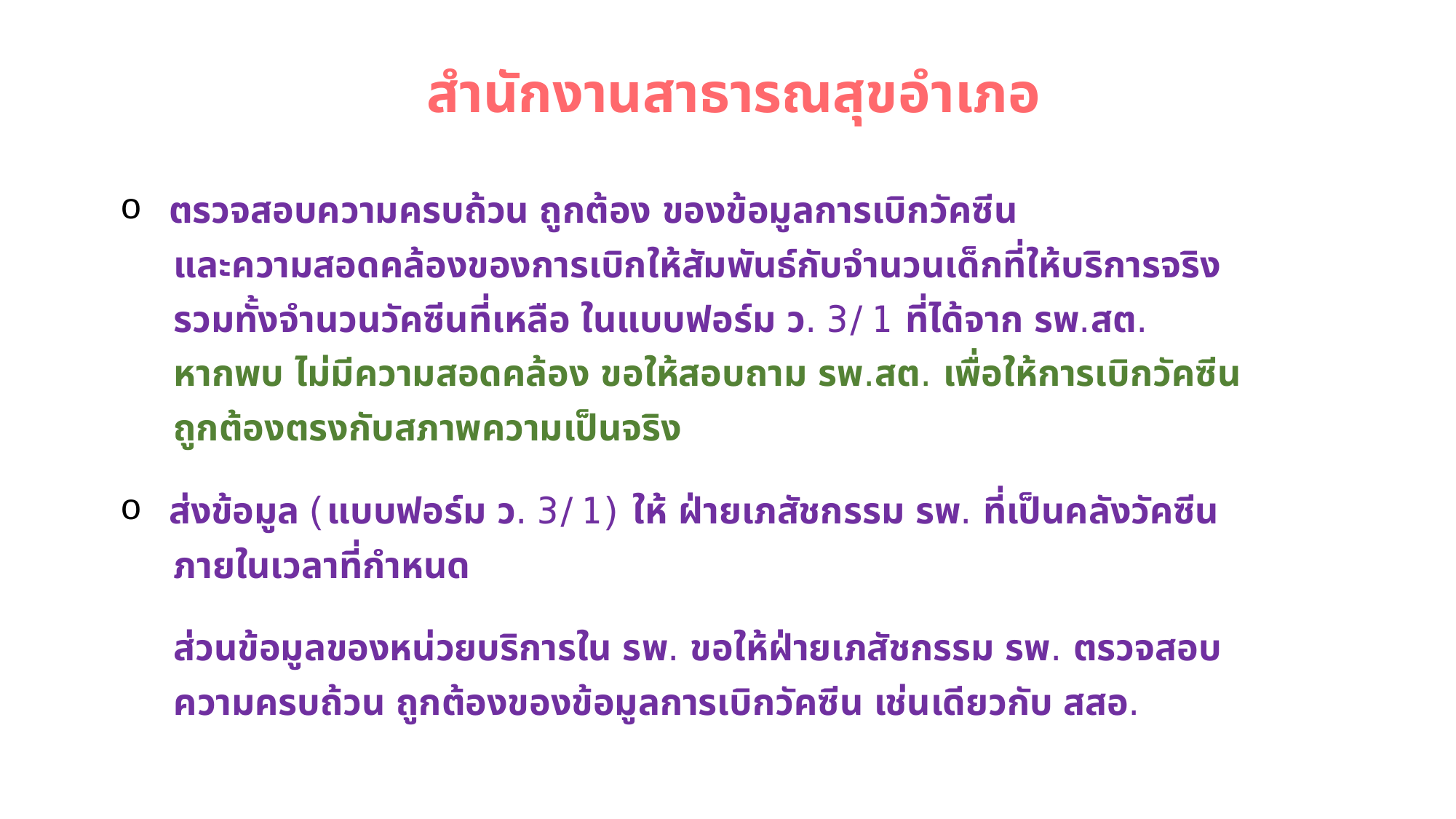

# สำนักงานสาธารณสุขอำเภอ
  ตรวจสอบความครบถ้วน ถูกต้อง ของข้อมูลการเบิกวัคซีน
     และความสอดคล้องของการเบิกให้สัมพันธ์กับจำนวนเด็กที่ให้บริการจริง
     รวมทั้งจำนวนวัคซีนที่เหลือ ในแบบฟอร์ม ว. 3/1 ที่ได้จาก รพ.สต.
     หากพบ ไม่มีความสอดคล้อง ขอให้สอบถาม รพ.สต. เพื่อให้การเบิกวัคซีน
     ถูกต้องตรงกับสภาพความเป็นจริง

  ส่งข้อมูล (แบบฟอร์ม ว. 3/1) ให้ ฝ่ายเภสัชกรรม รพ. ที่เป็นคลังวัคซีน
     ภายในเวลาที่กำหนด

     ส่วนข้อมูลของหน่วยบริการใน รพ. ขอให้ฝ่ายเภสัชกรรม รพ. ตรวจสอบ
     ความครบถ้วน ถูกต้องของข้อมูลการเบิกวัคซีน เช่นเดียวกับ สสอ.